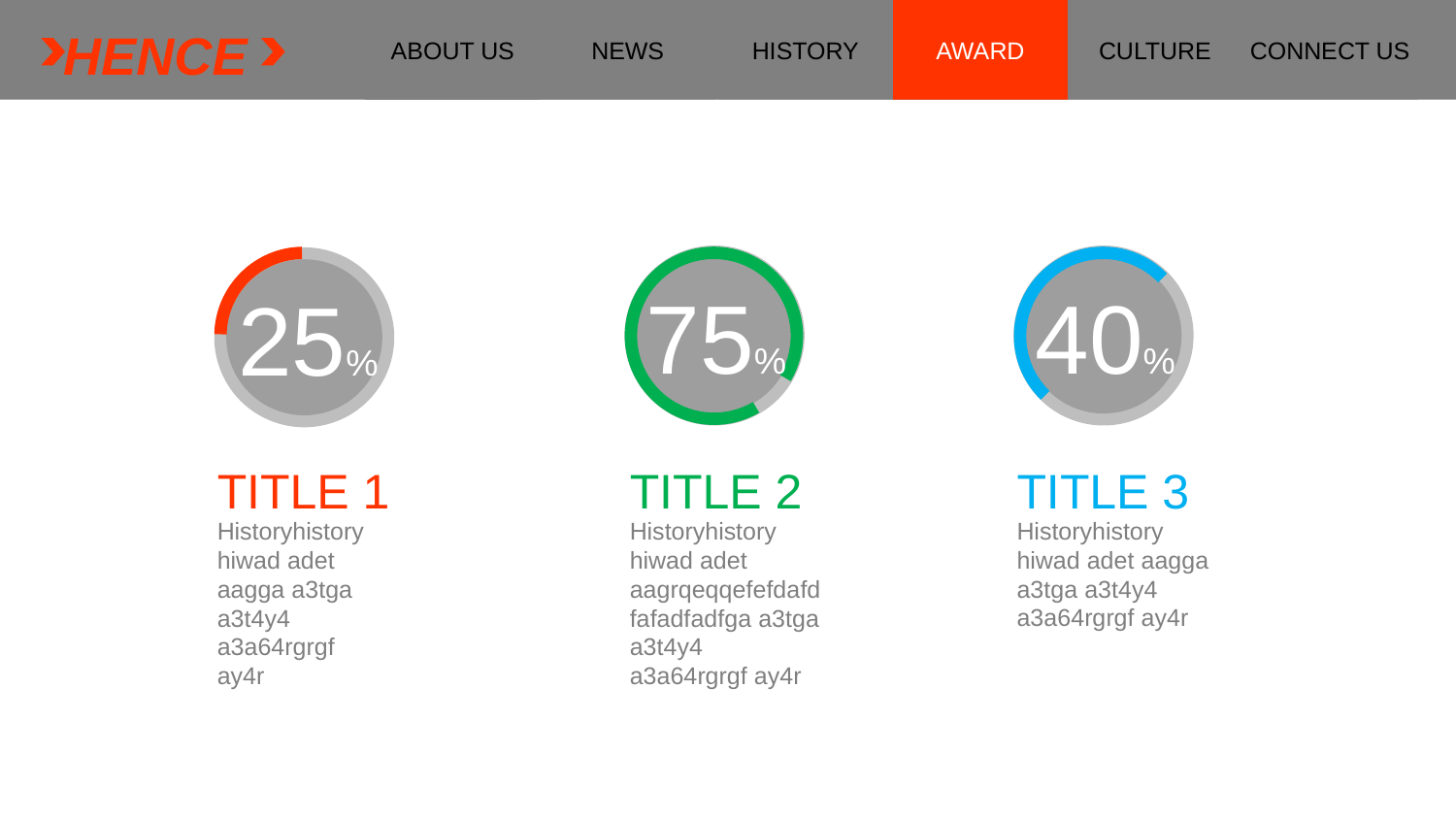

ABOUT US
NEWS
HISTORY
AWARD
CULTURE
CONNECT US
HENCE

75%
40%
25%
TITLE 1
Historyhistory hiwad adet aagga a3tga a3t4y4 a3a64rgrgf ay4r
TITLE 2
Historyhistory hiwad adet aagrqeqqefefdafdfafadfadfga a3tga a3t4y4 a3a64rgrgf ay4r
TITLE 3
Historyhistory hiwad adet aagga a3tga a3t4y4 a3a64rgrgf ay4r